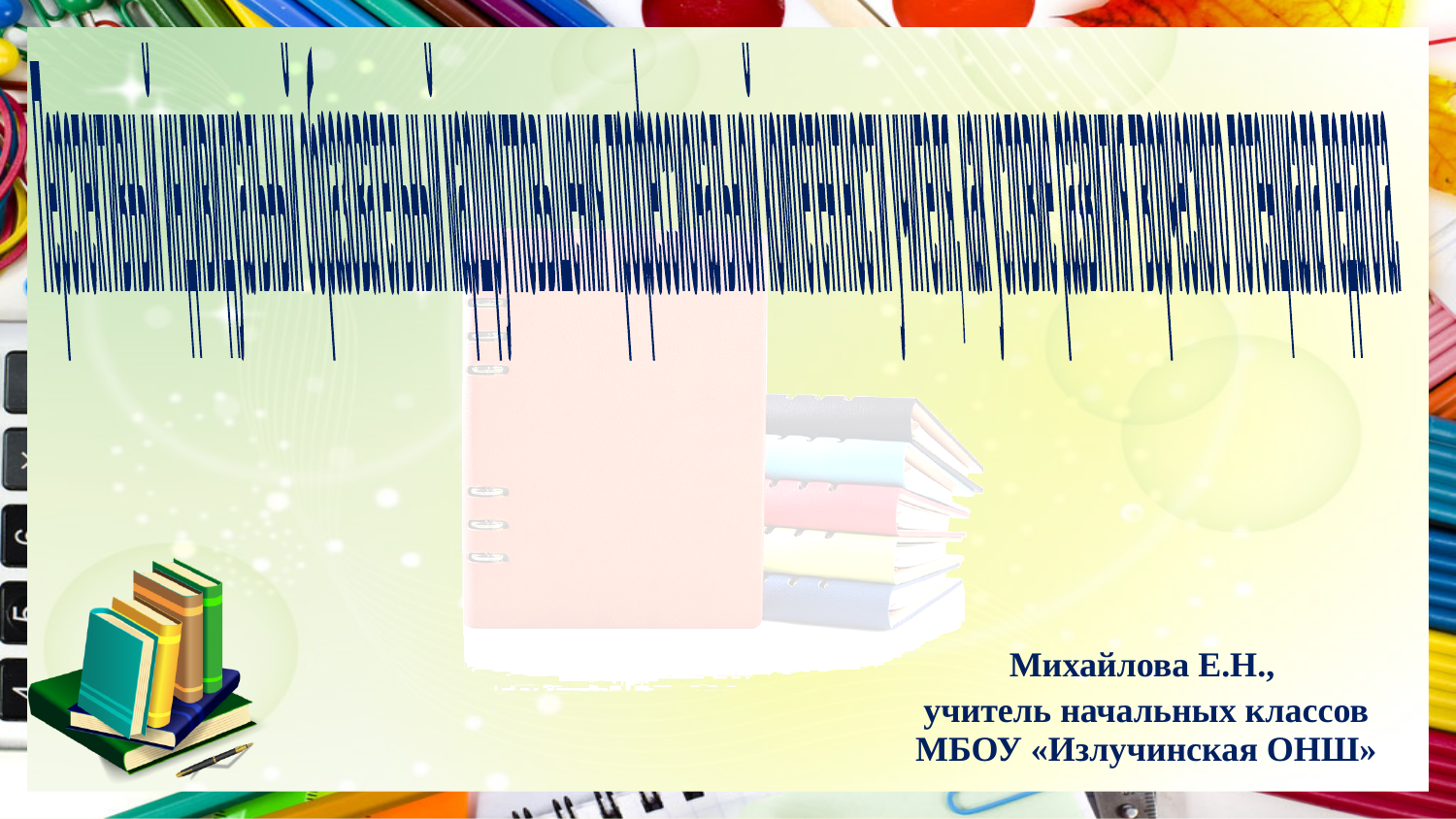

Перспективный индивидуальный образовательный маршрут
повышения профессиональной компетентности учителя, как условие развития творческого потенциала педагога.

#
Михайлова Е.Н.,
учитель начальных классов МБОУ «Излучинская ОНШ»